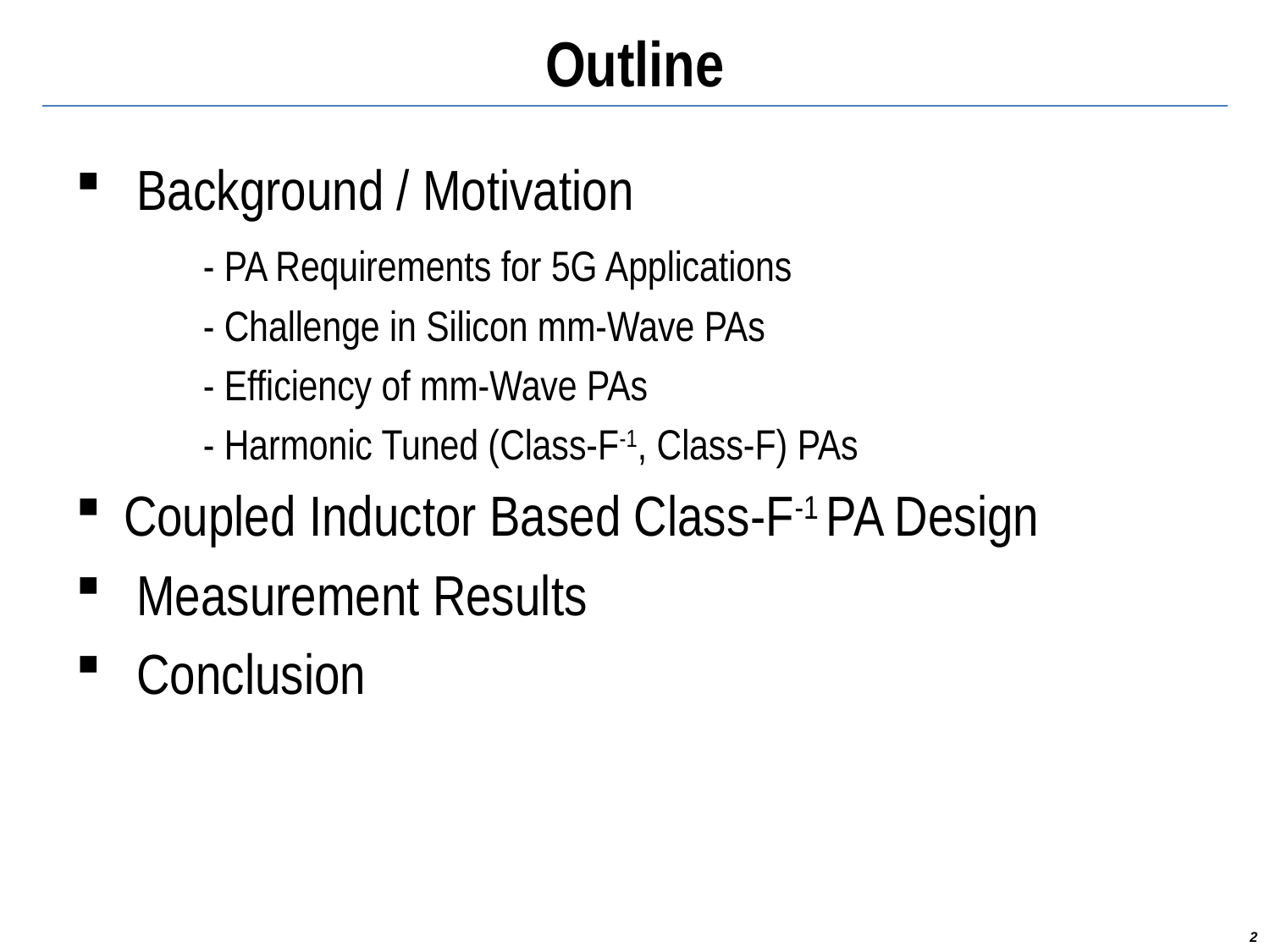

Outline
 Background / Motivation
	- PA Requirements for 5G Applications
	- Challenge in Silicon mm-Wave PAs
	- Efficiency of mm-Wave PAs
	- Harmonic Tuned (Class-F-1, Class-F) PAs
Coupled Inductor Based Class-F-1 PA Design
 Measurement Results
 Conclusion